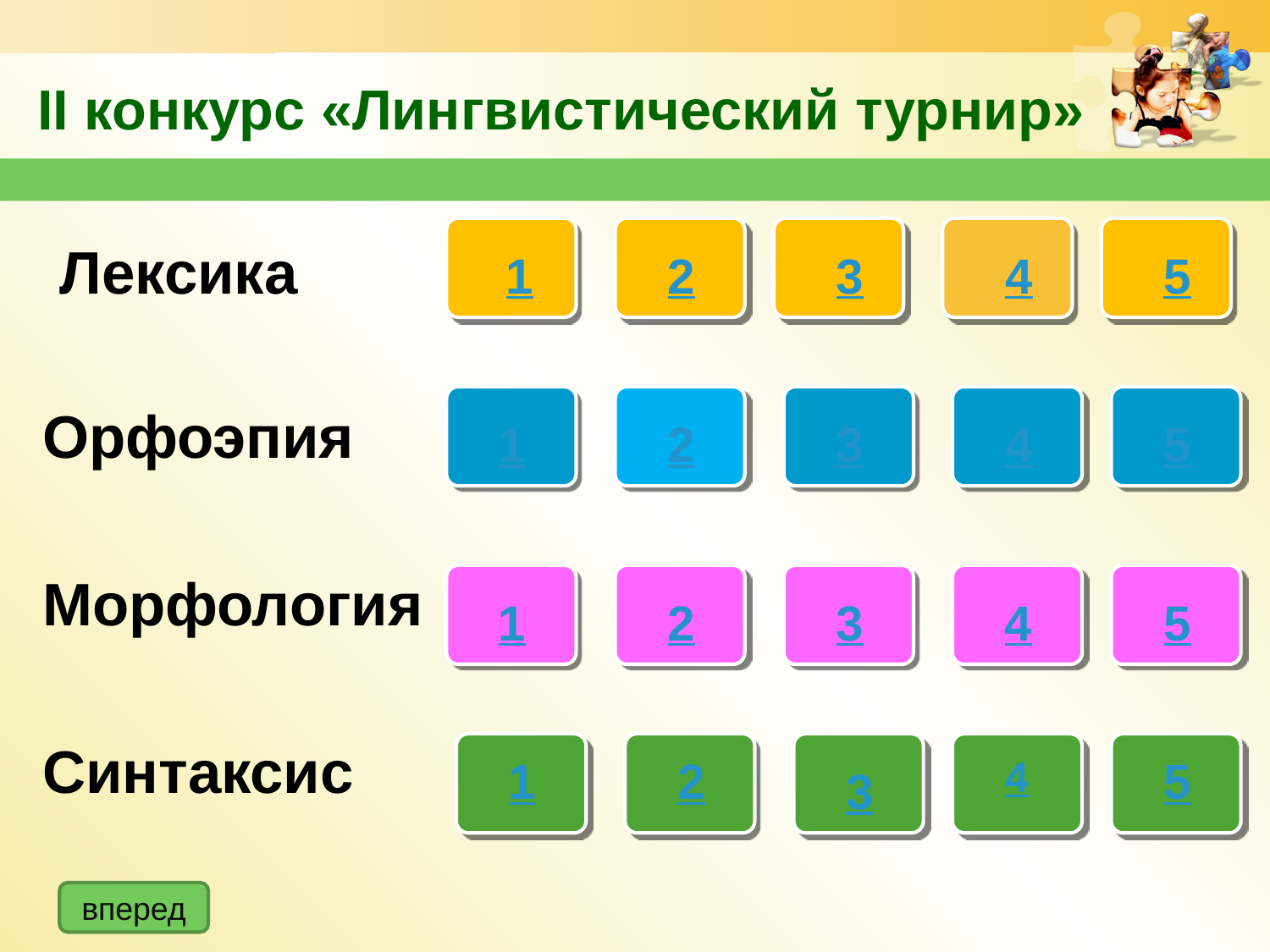

# II конкурс «Лингвистический турнир»

 Лексика

Орфоэпия

Морфология

Синтаксис

  1
2
3
4
5

1
2
3
4
5

1
2
3
4
5

1
2
4
5
3
вперед